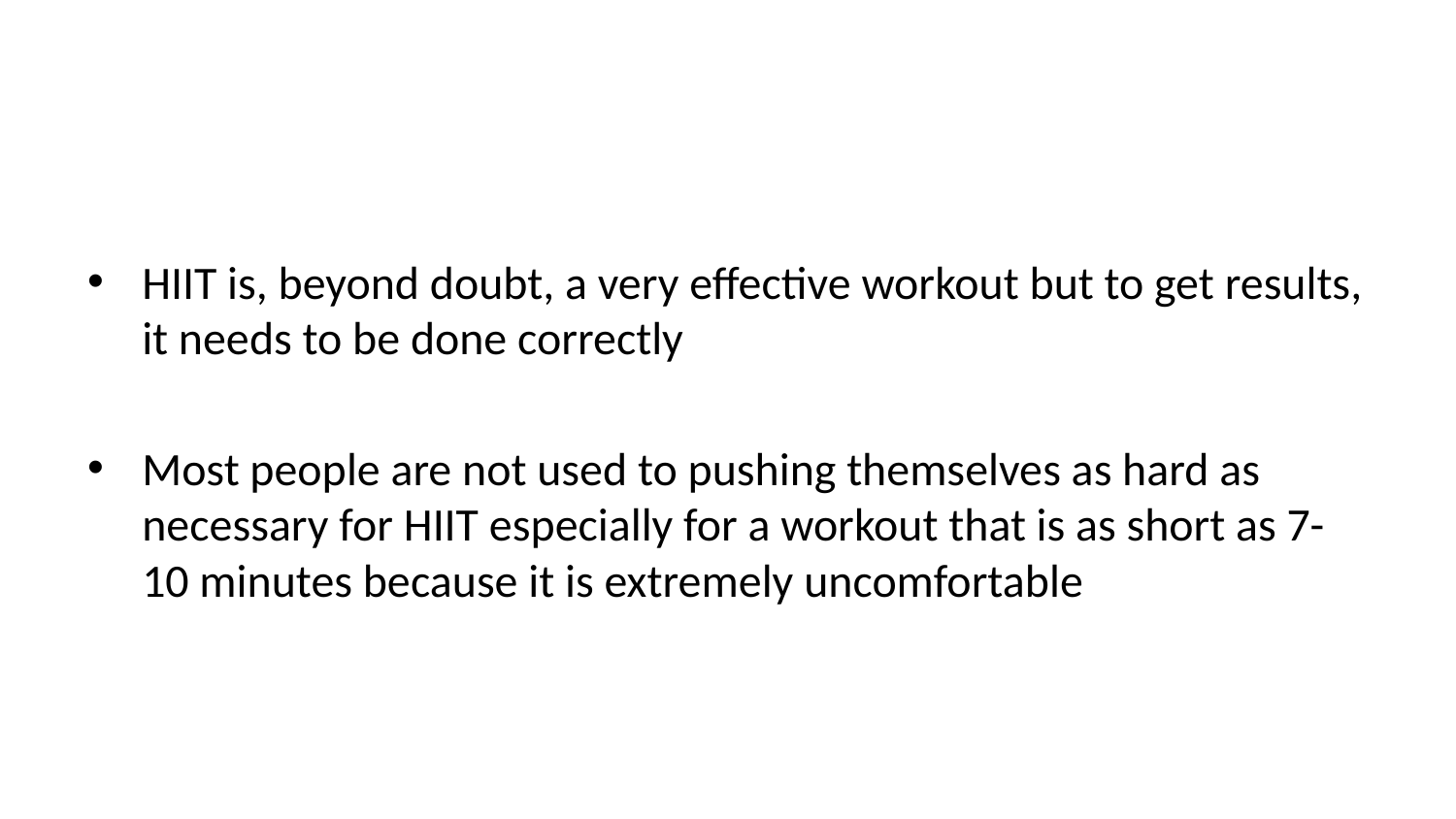

HIIT is, beyond doubt, a very effective workout but to get results, it needs to be done correctly

Most people are not used to pushing themselves as hard as necessary for HIIT especially for a workout that is as short as 7- 10 minutes because it is extremely uncomfortable